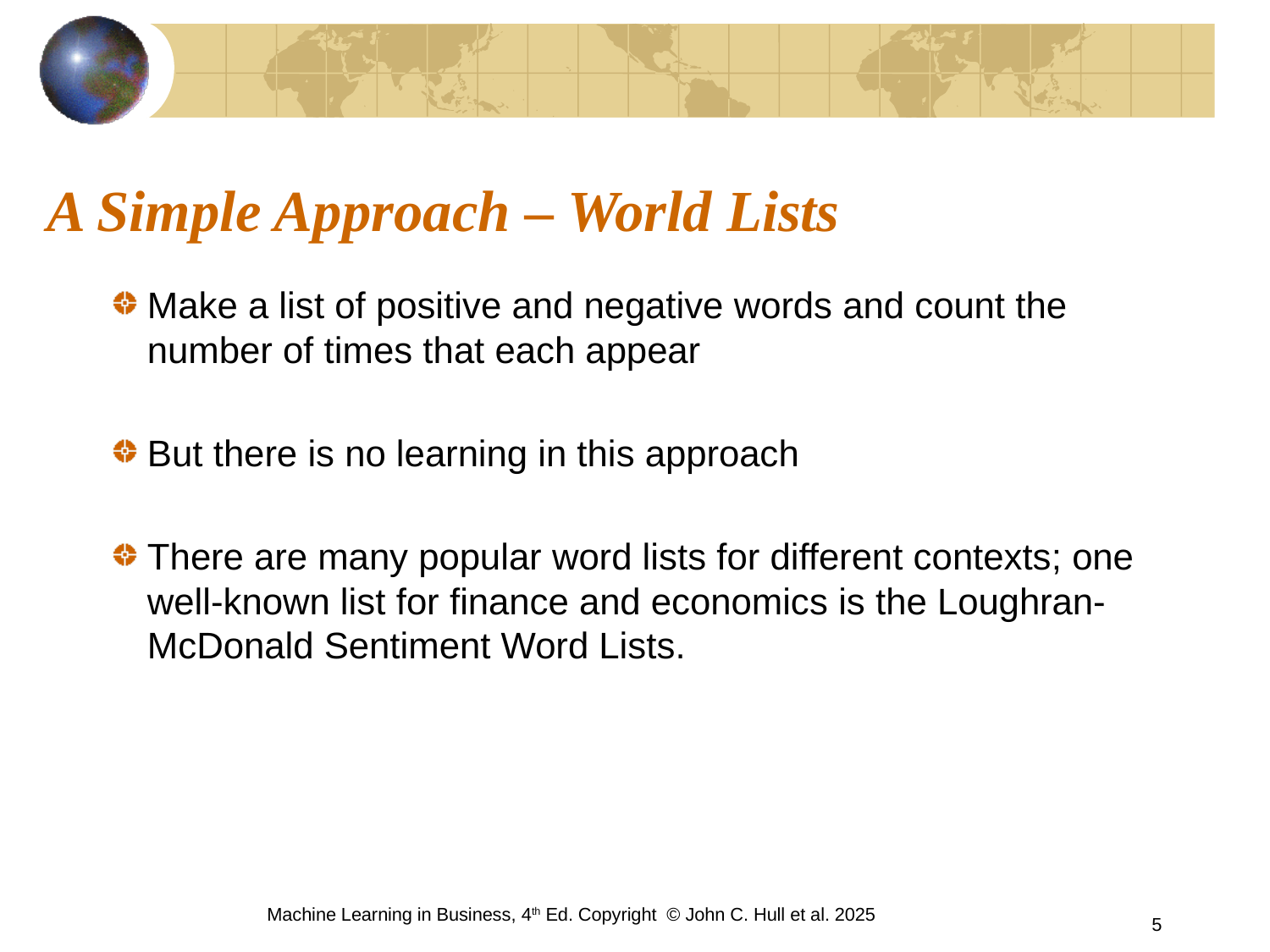

# A Simple Approach – World Lists
Make a list of positive and negative words and count the number of times that each appear

But there is no learning in this approach

There are many popular word lists for different contexts; one well-known list for finance and economics is the Loughran-McDonald Sentiment Word Lists.

Machine Learning in Business, 4th Ed. Copyright  © John C. Hull et al. 2025
5